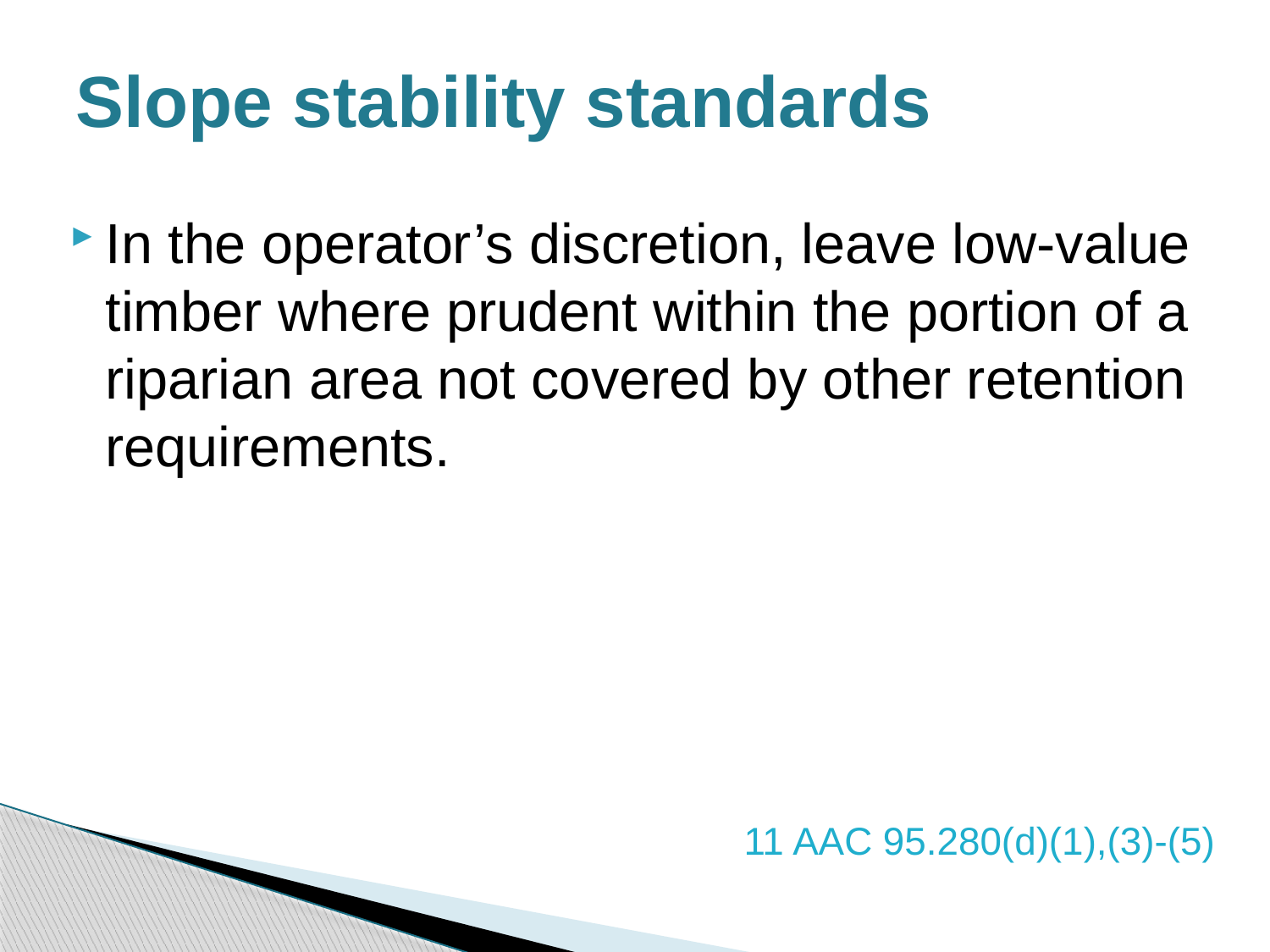

# Slope stability standards
In the operator’s discretion, leave low-value timber where prudent within the portion of a riparian area not covered by other retention requirements.

11 AAC 95.280(d)(1),(3)-(5)